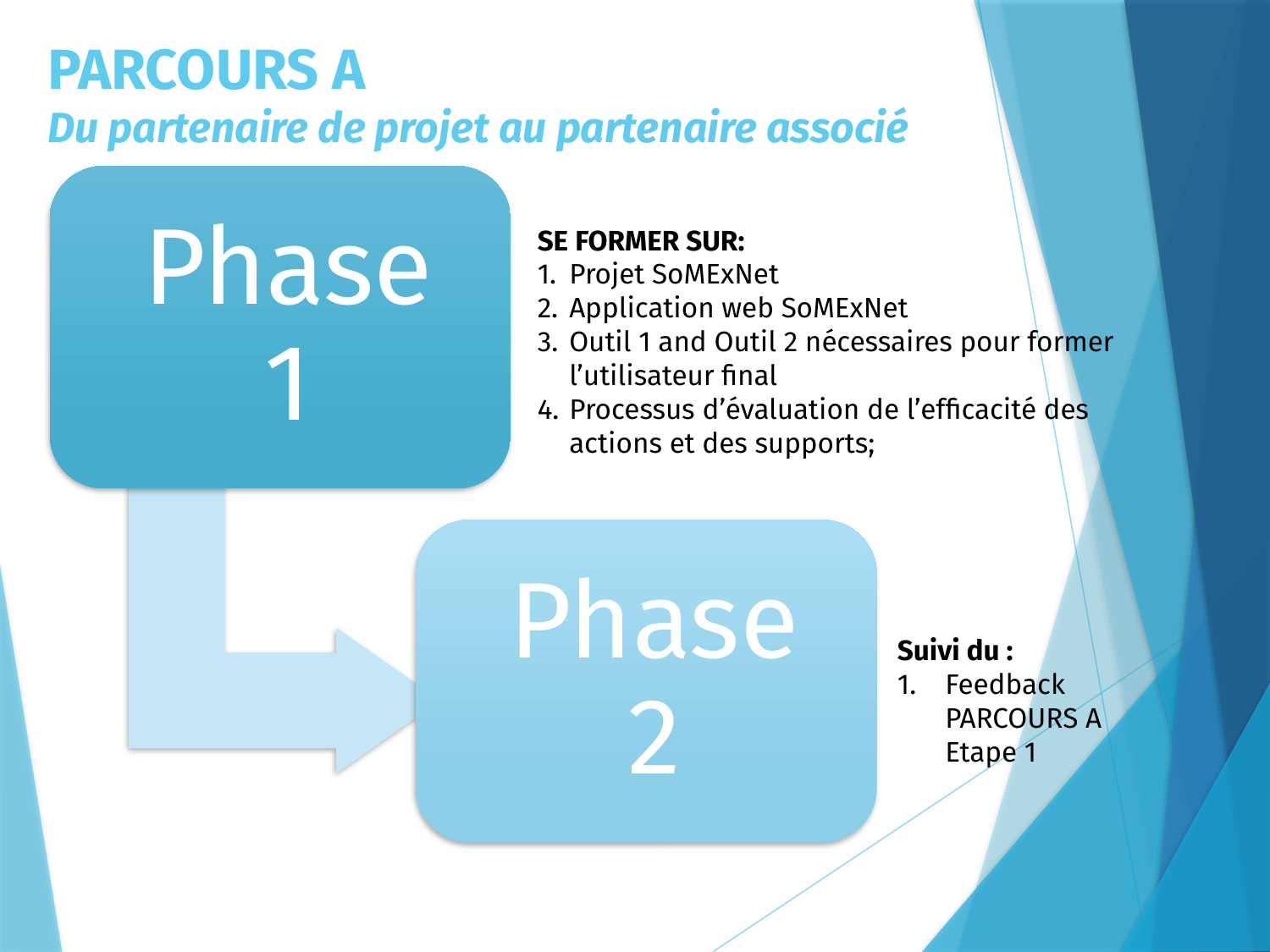

# PARCOURS A Du partenaire de projet au partenaire associé
Phase 1
Phase 2
SE FORMER SUR:
Projet SoMExNet
Application web SoMExNet
Outil 1 and Outil 2 nécessaires pour former l’utilisateur final
Processus d’évaluation de l’efficacité des actions et des supports;
Suivi du :
Feedback PARCOURS A Etape 1